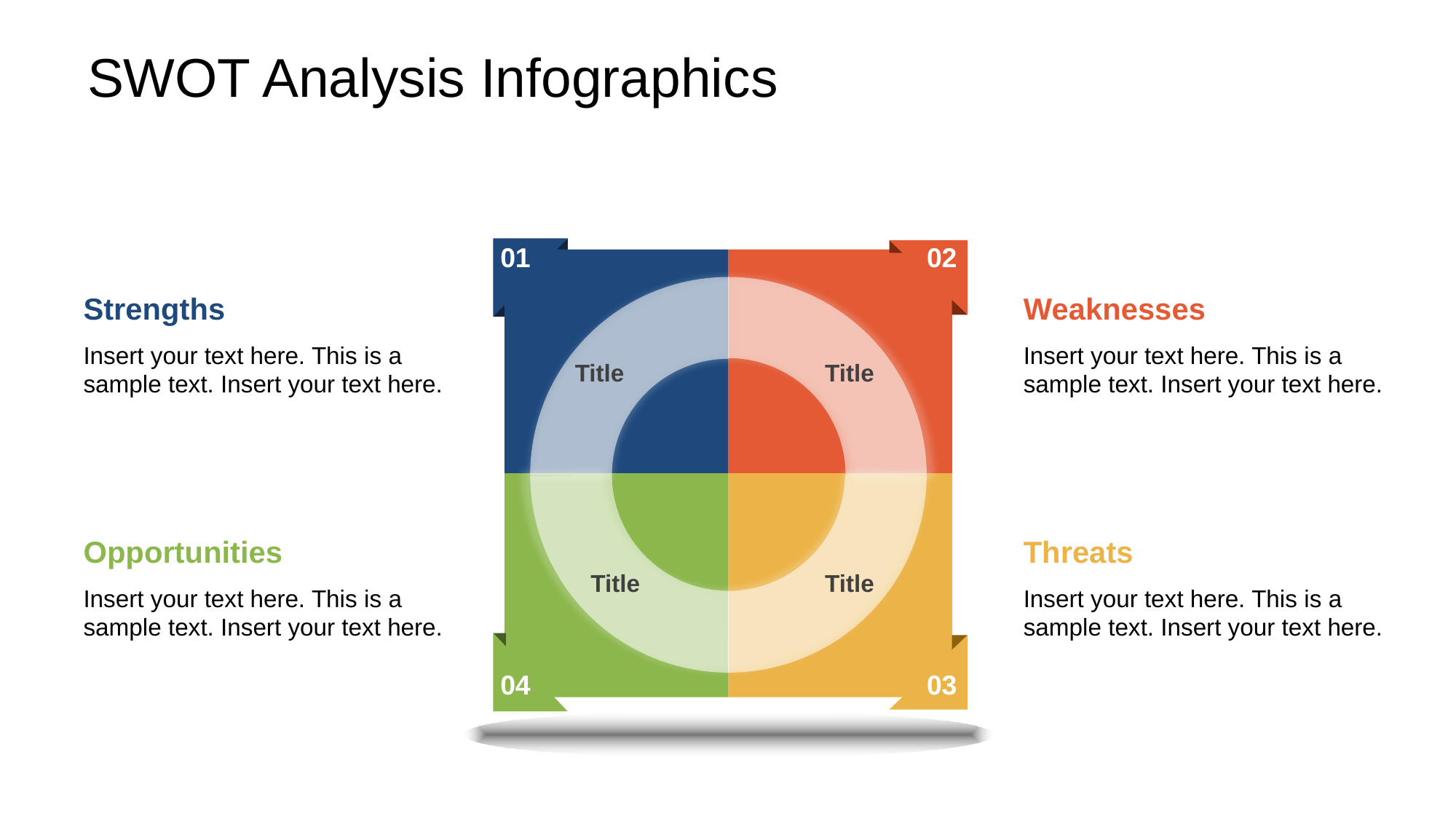

# SWOT Analysis Infographics

01
02

04
03

Title
Title
Title
Title

Strengths
Insert your text here. This is a sample text. Insert your text here.
Weaknesses
Insert your text here. This is a sample text. Insert your text here.
Opportunities
Insert your text here. This is a sample text. Insert your text here.
Threats
Insert your text here. This is a sample text. Insert your text here.